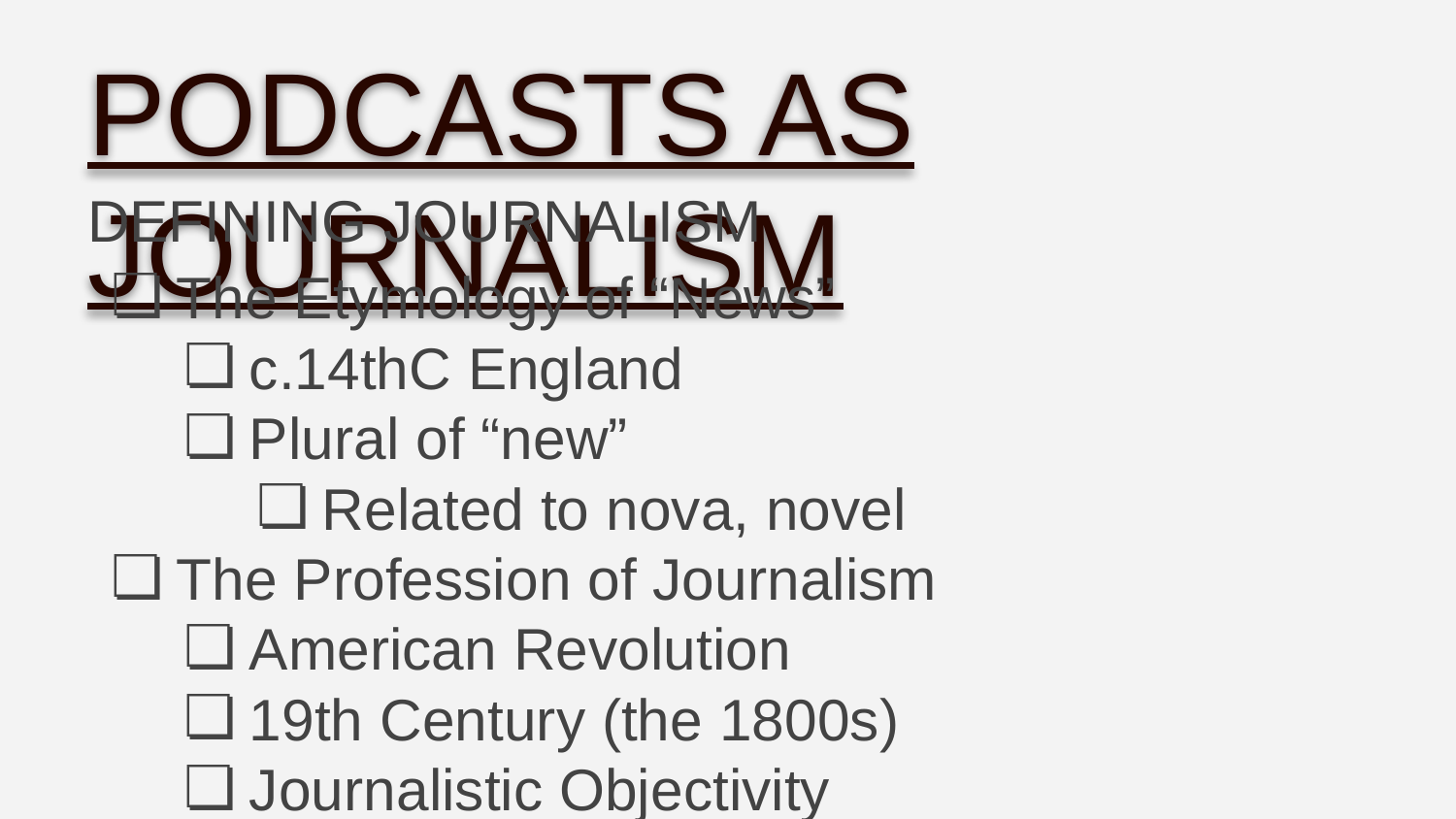

PODCASTS AS JOURNALISM
DEFINING JOURNALISM
The Etymology of “News”
c.14thC England
Plural of “new”
Related to nova, novel
The Profession of Journalism
American Revolution
19th Century (the 1800s)
Journalistic Objectivity